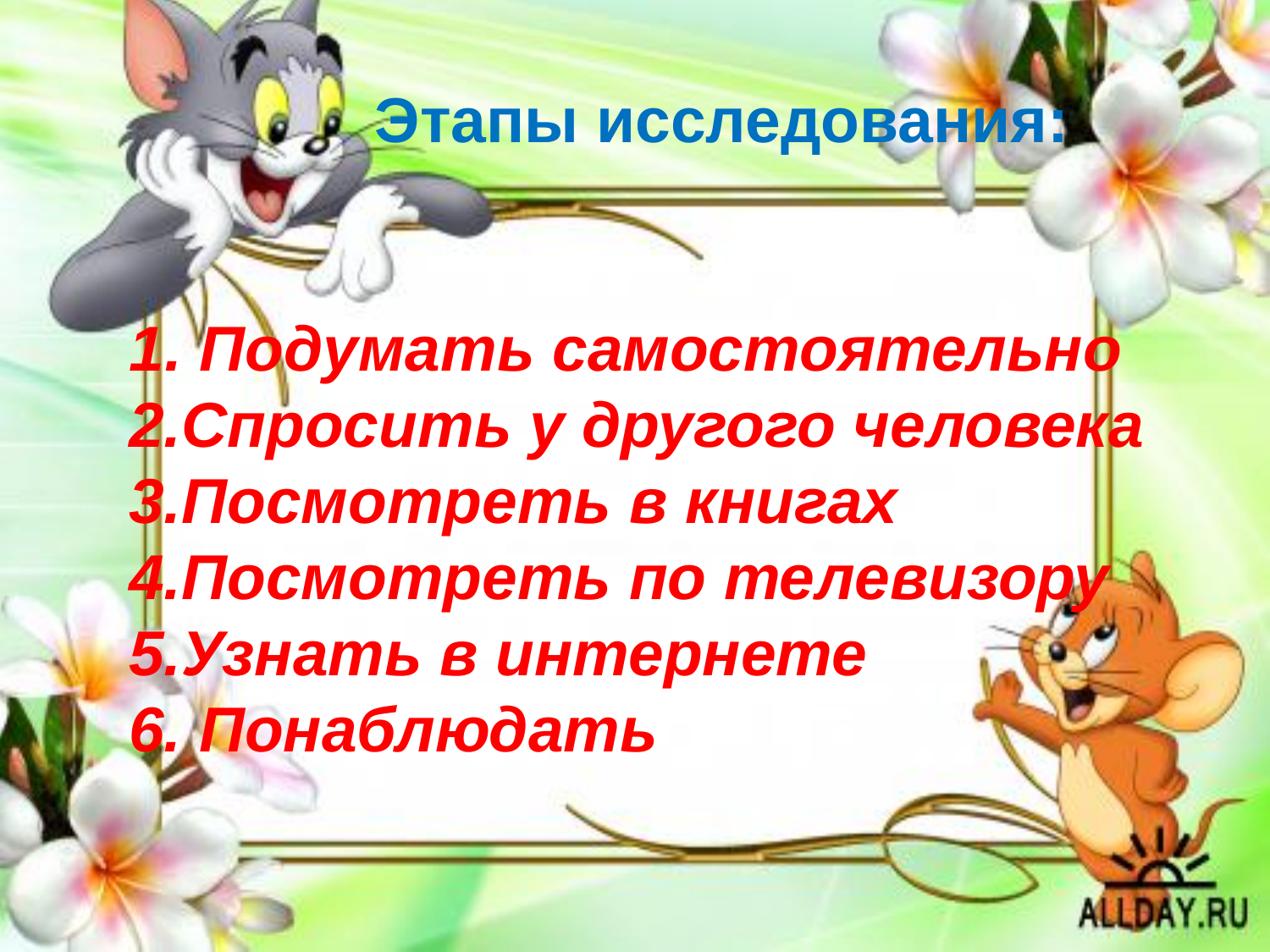

# Этапы исследования: 1. Подумать самостоятельно 2.Спросить у другого человека 3.Посмотреть в книгах 4.Посмотреть по телевизору 5.Узнать в интернете 6. Понаблюдать